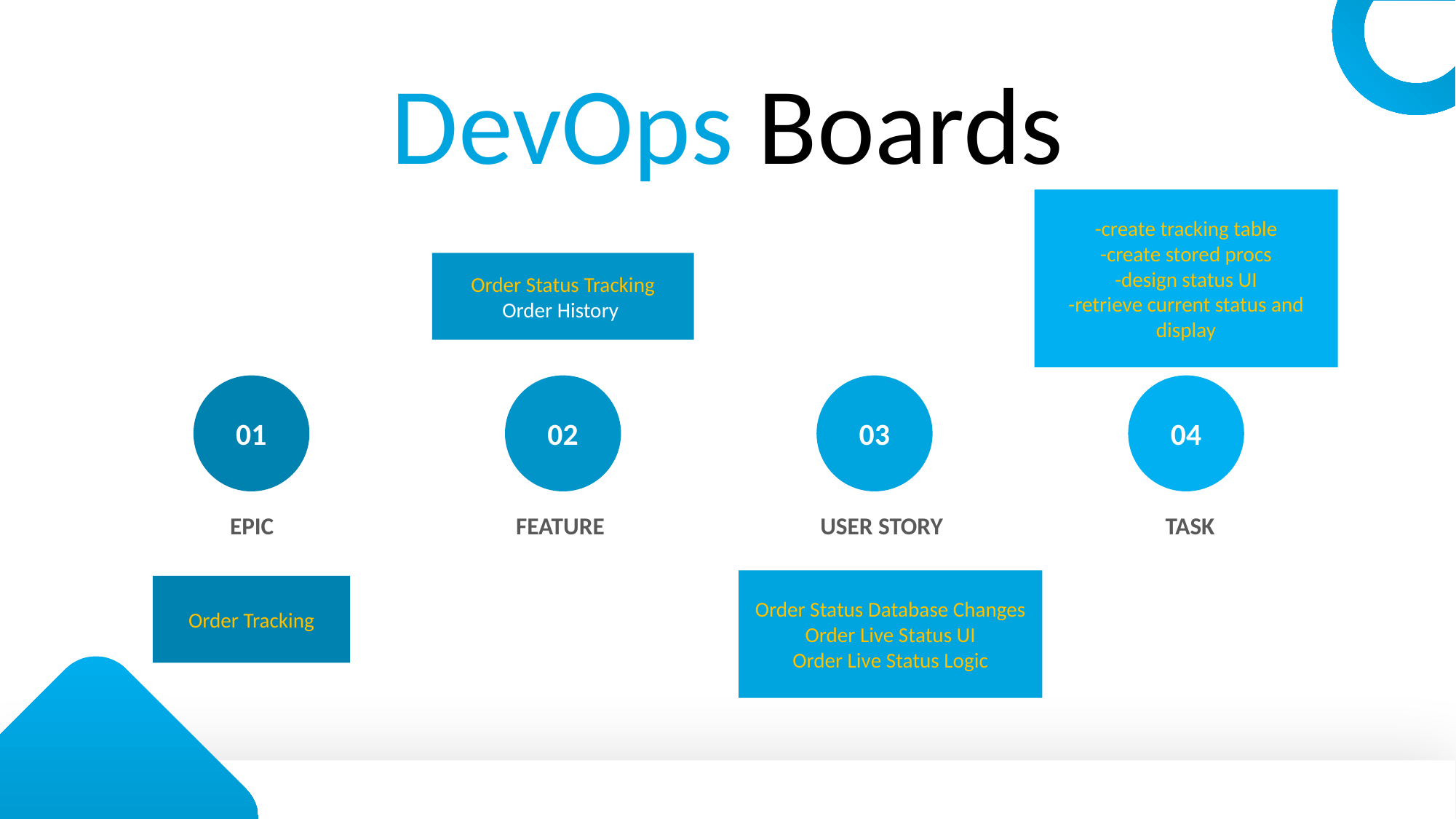

DevOps Boards
-create tracking table
-create stored procs
-design status UI
-retrieve current status and display

Order Status Tracking
Order History

01
02
03
04
EPIC
FEATURE
USER STORY
TASK
Order Status Database Changes
Order Live Status UI
Order Live Status Logic
Order Tracking